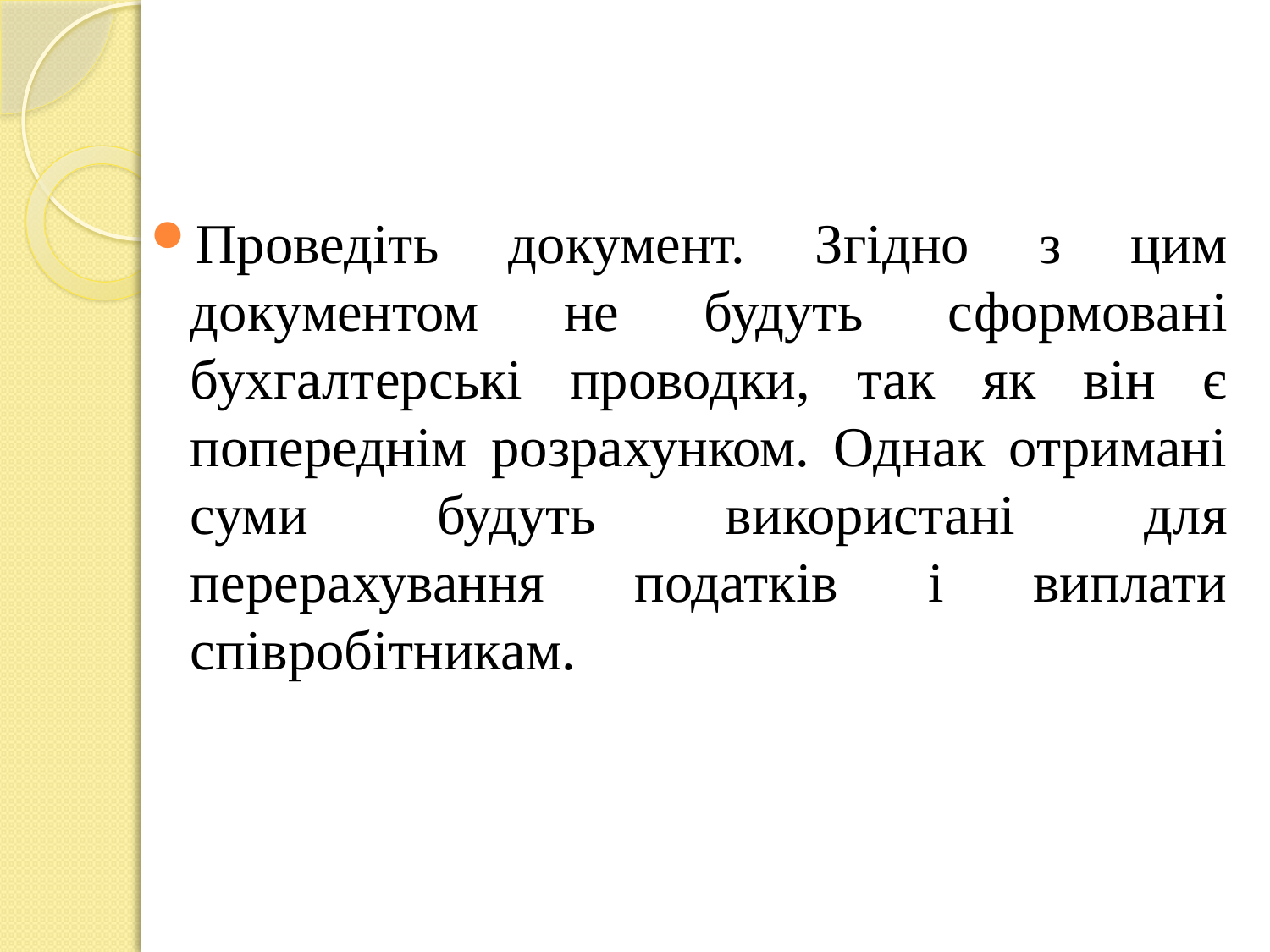

#
Проведіть документ. Згідно з цим документом не будуть сформовані бухгалтерські проводки, так як він є попереднім розрахунком. Однак отримані суми будуть використані для перерахування податків і виплати співробітникам.